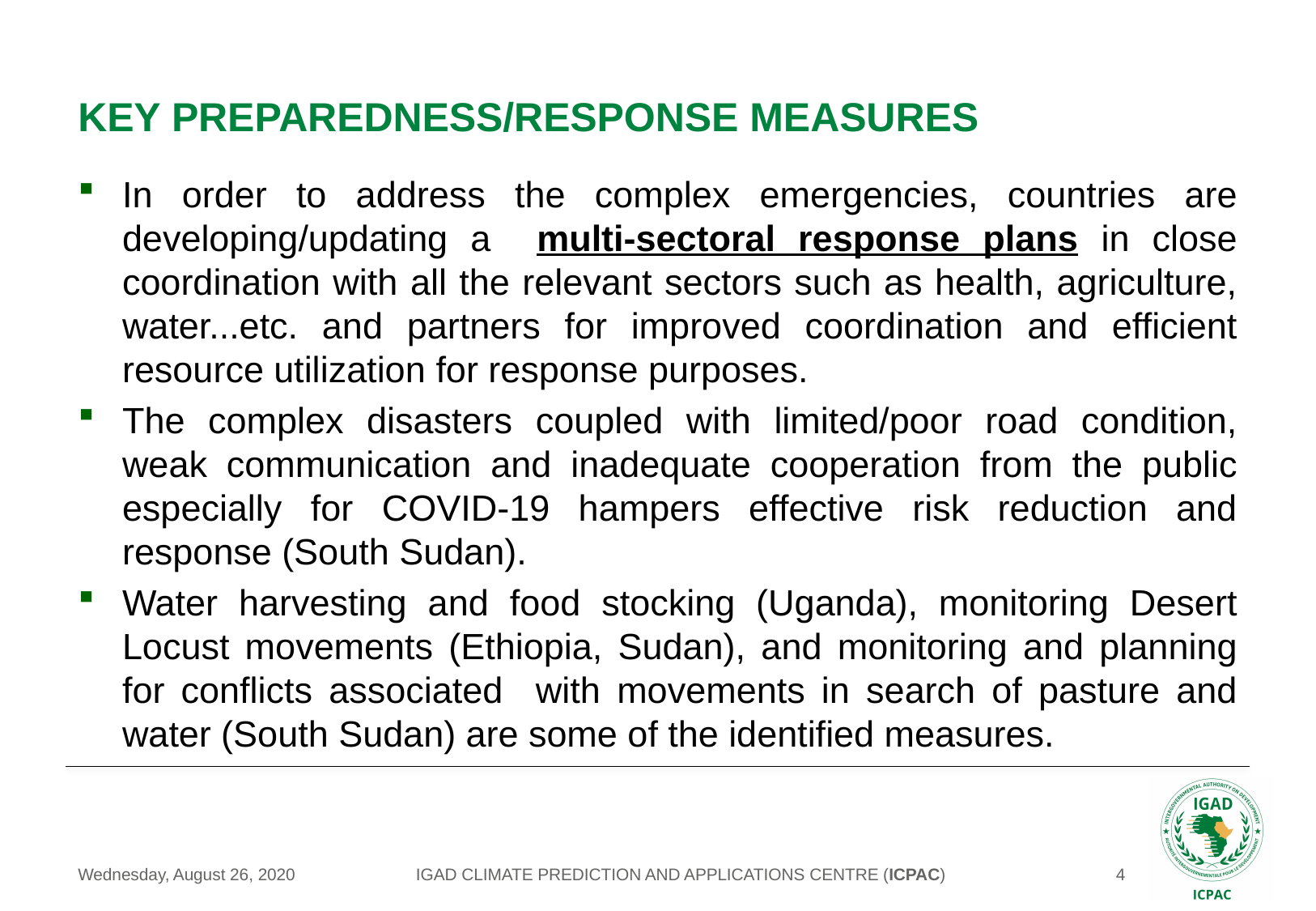

# KEY Preparedness/RESPONSE MEASURES
In order to address the complex emergencies, countries are developing/updating a  multi-sectoral response plans in close coordination with all the relevant sectors such as health, agriculture, water...etc. and partners for improved coordination and efficient resource utilization for response purposes.
The complex disasters coupled with limited/poor road condition, weak communication and inadequate cooperation from the public especially for COVID-19 hampers effective risk reduction and response (South Sudan).
Water harvesting and food stocking (Uganda), monitoring Desert Locust movements (Ethiopia, Sudan), and monitoring and planning for conflicts associated  with movements in search of pasture and water (South Sudan) are some of the identified measures.
IGAD CLIMATE PREDICTION AND APPLICATIONS CENTRE (ICPAC)
Wednesday, August 26, 2020
4